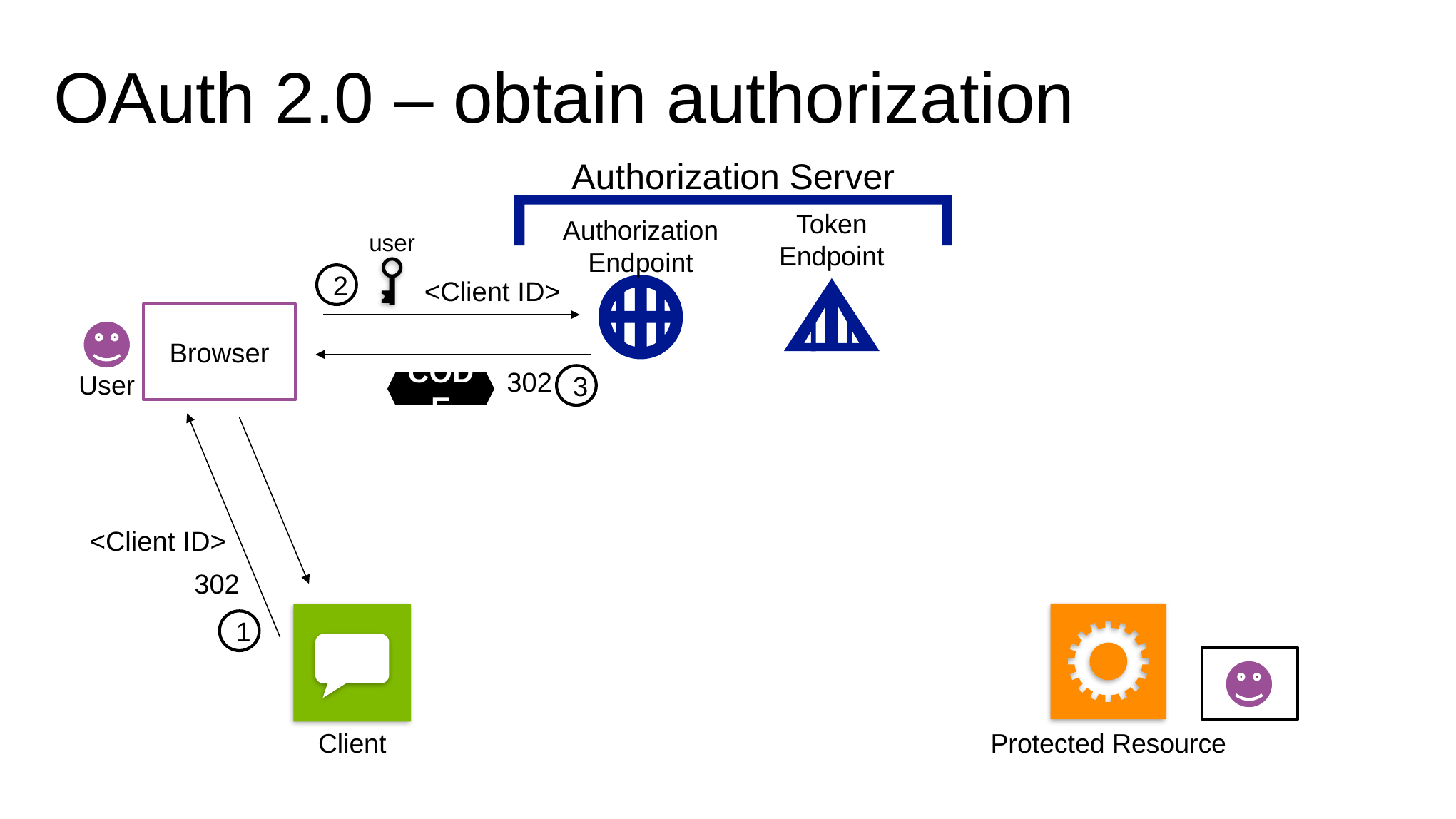

# OAuth 2.0 – obtain authorization
Authorization Server

Token
Endpoint

Authorization
Endpoint

user

2
<Client ID>
Browser

302
3
User
CODE
302
1
<Client ID>

Protected Resource

Client